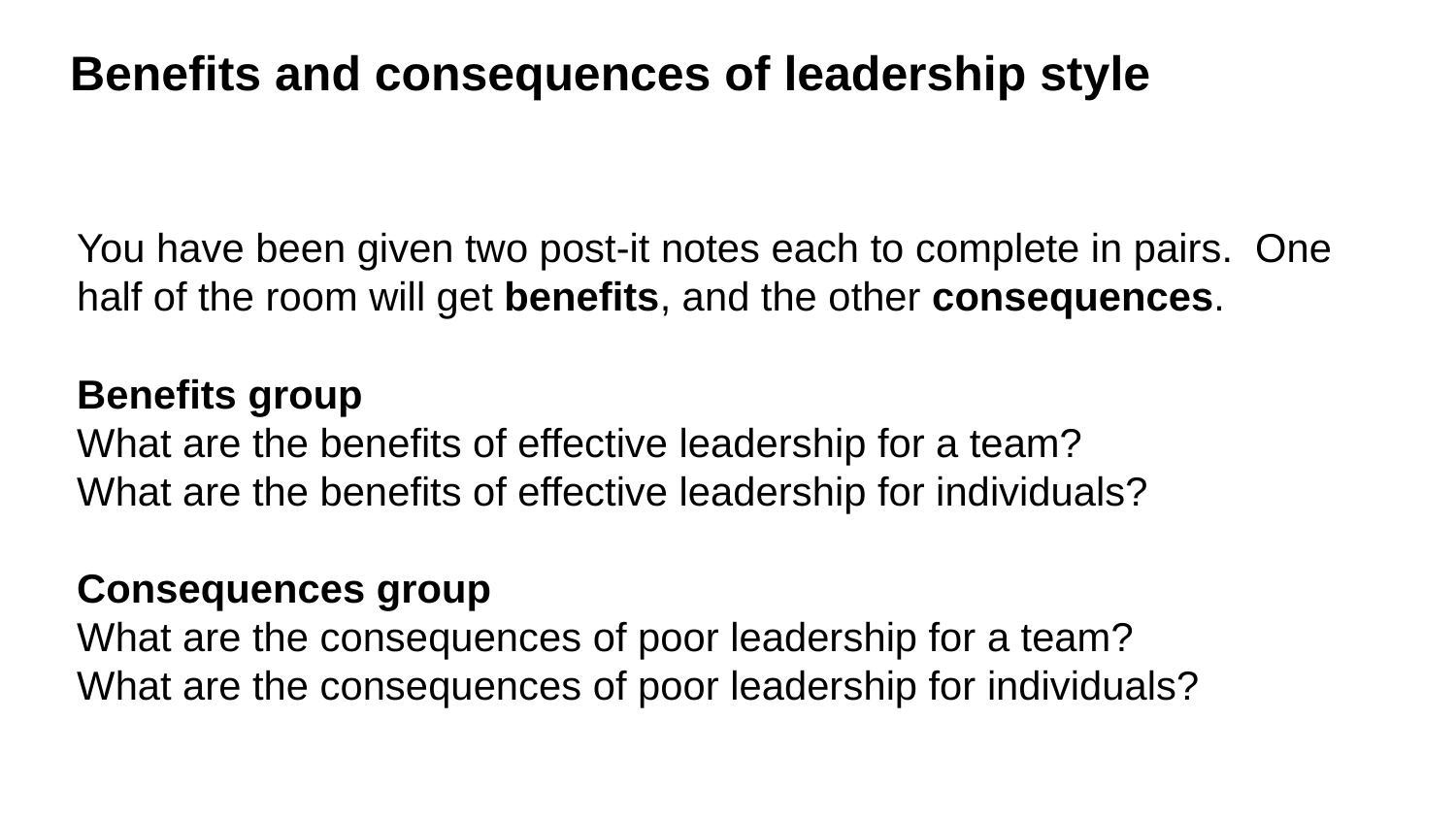

Benefits and consequences of leadership style
You have been given two post-it notes each to complete in pairs.  One half of the room will get benefits, and the other consequences.

Benefits group
What are the benefits of effective leadership for a team?
What are the benefits of effective leadership for individuals?

Consequences group
What are the consequences of poor leadership for a team?
What are the consequences of poor leadership for individuals?